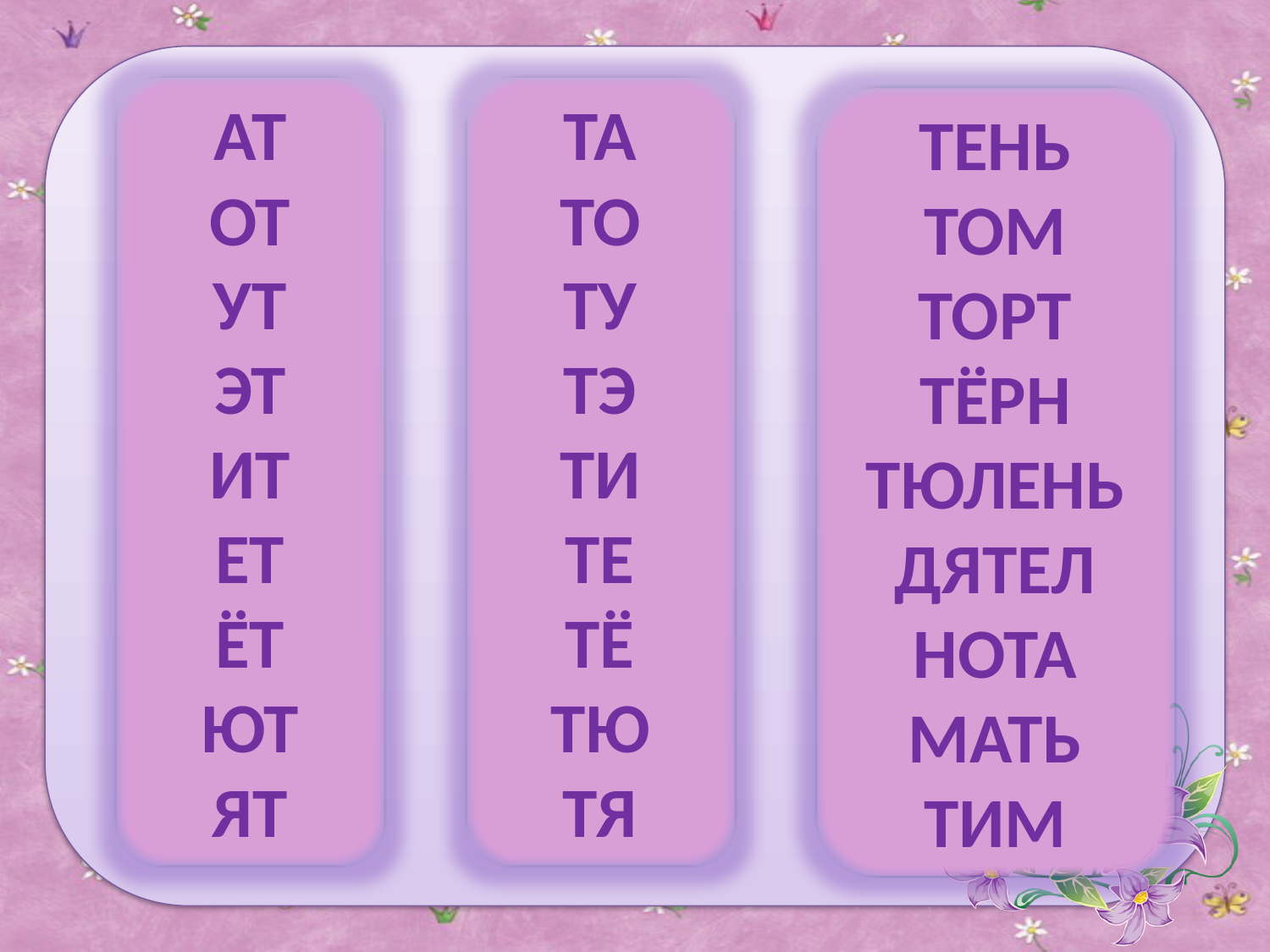

АТ
ОТ
УТ
ЭТ
ИТ
ЕТ
ЁТ
ЮТ
ЯТ
ТА
ТО
ТУ
ТЭ
ТИ
ТЕ
ТЁ
ТЮ
ТЯ
ТЕНЬ
ТОМ
ТОРТ
ТЁРН
ТЮЛЕНЬ
ДЯТЕЛ
НОТА
МАТЬ
ТИМ